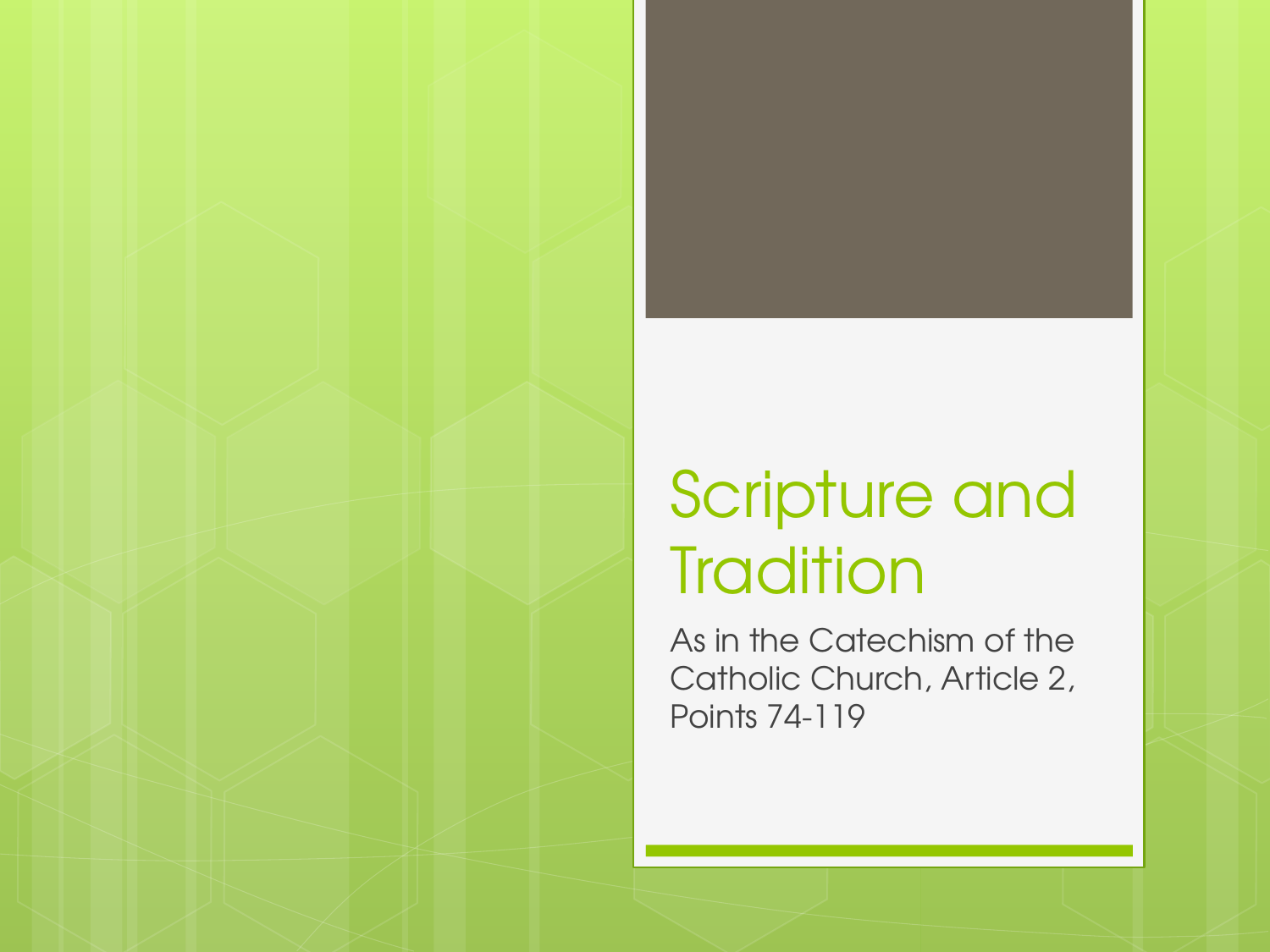

# Scripture and Tradition
As in the Catechism of the Catholic Church, Article 2, Points 74-119